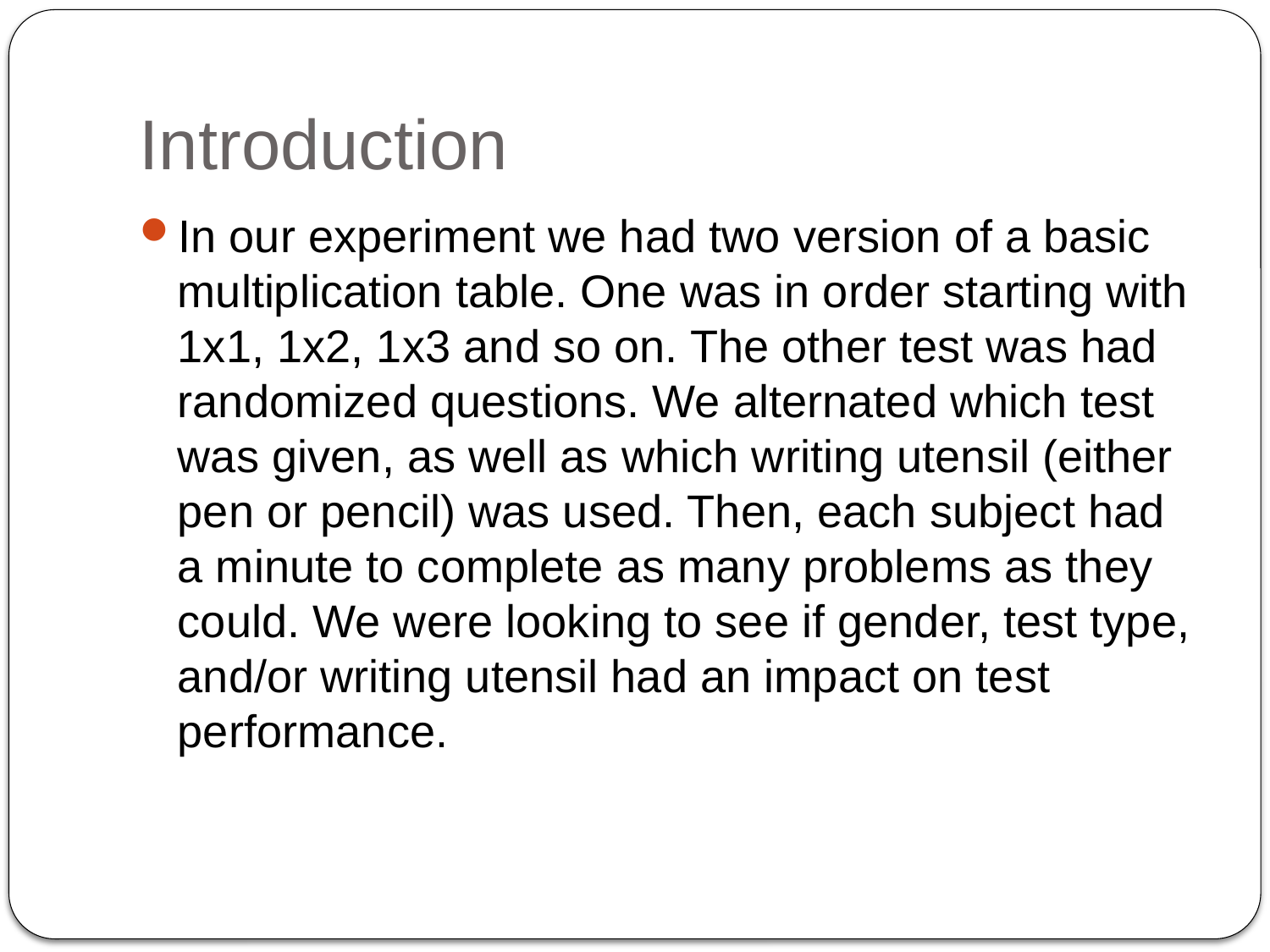

# Introduction
In our experiment we had two version of a basic multiplication table. One was in order starting with 1x1, 1x2, 1x3 and so on. The other test was had randomized questions. We alternated which test was given, as well as which writing utensil (either pen or pencil) was used. Then, each subject had a minute to complete as many problems as they could. We were looking to see if gender, test type, and/or writing utensil had an impact on test performance.